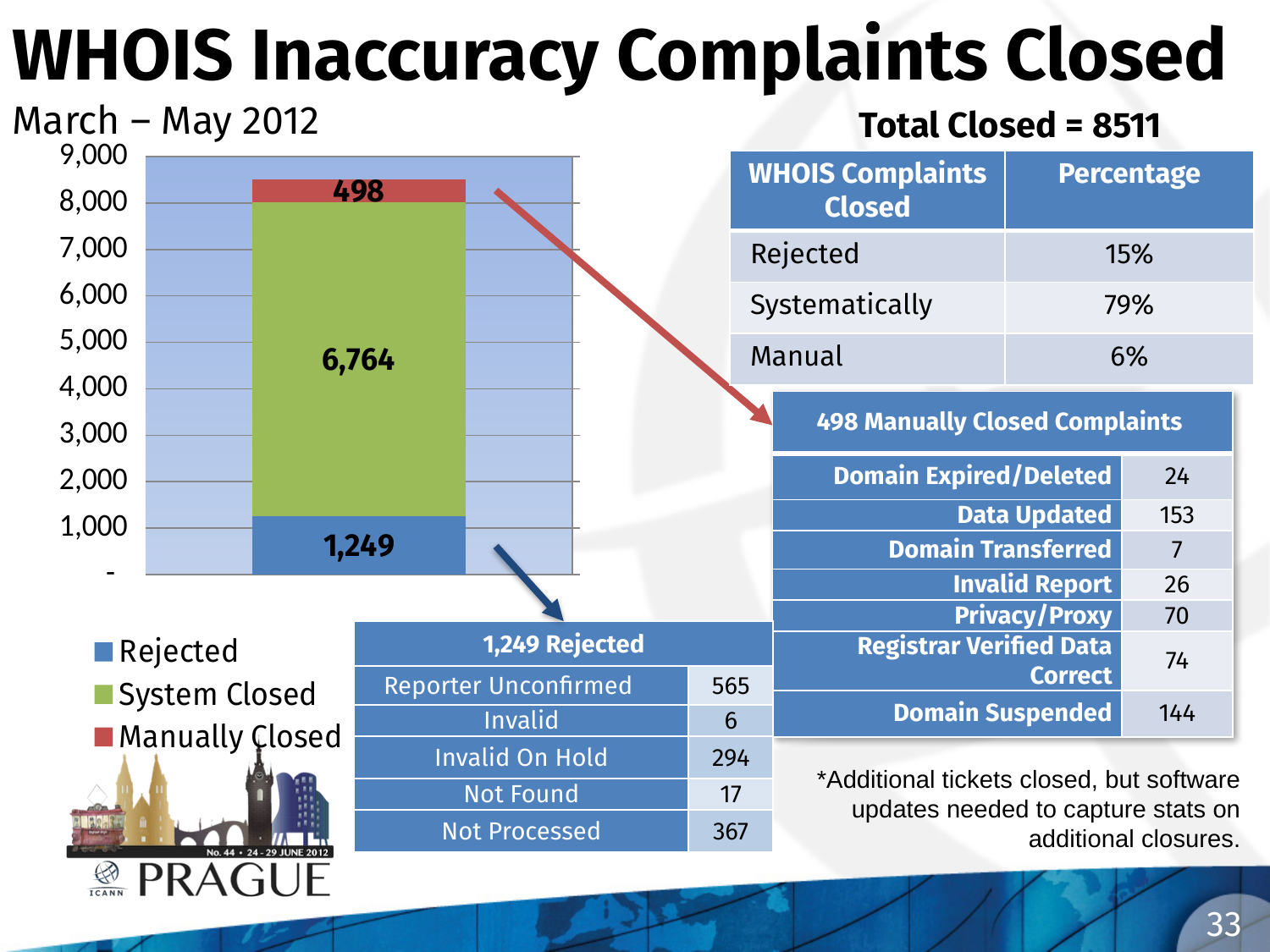

# WHOIS Inaccuracy Complaints Closed March – May 2012
Total Closed = 8511

### Chart

| Category | Rejected | System Closed | Manually Closed  |
|---|---|---|---|
| Closed  | 1249.0 | 6764.0 | 498.0 |
| WHOIS Complaints Closed | Percentage |
| --- | --- |
| Rejected | 15% |
| Systematically | 79% |
| Manual | 6% |
| 498 Manually Closed Complaints |  |
| --- | --- |
| Domain Expired/Deleted | 24 |
| Data Updated | 153 |
| Domain Transferred | 7 |
| Invalid Report | 26 |
| Privacy/Proxy | 70 |
| Registrar Verified Data Correct | 74 |
| Domain Suspended | 144 |
| 1,249 Rejected |  |
| --- | --- |
| Reporter Unconfirmed | 565 |
| Invalid | 6 |
| Invalid On Hold | 294 |
| Not Found | 17 |
| Not Processed | 367 |
*Additional tickets closed, but software updates needed to capture stats on additional closures.
33